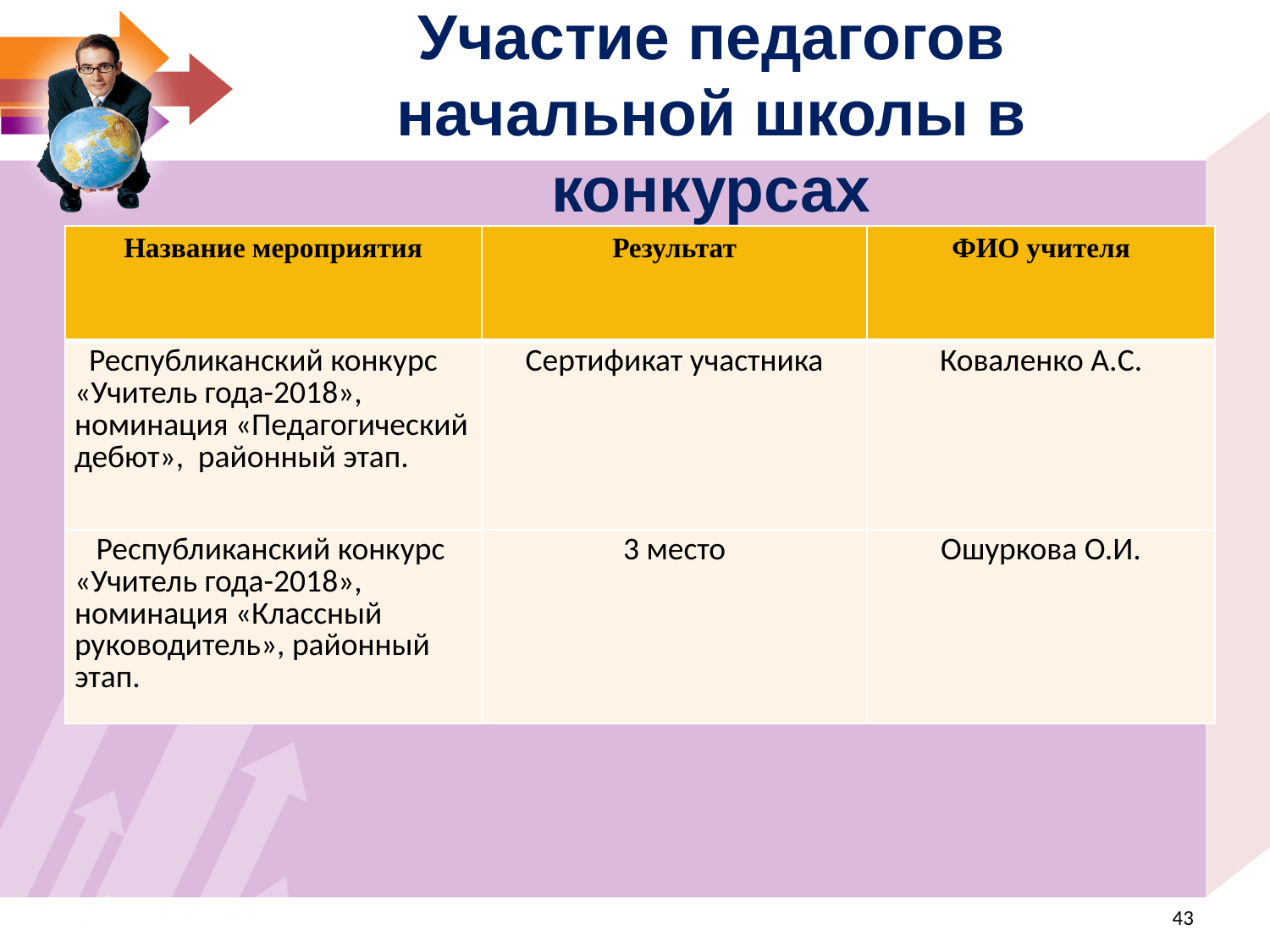

Участие педагогов начальной школы в конкурсах
| Название мероприятия | Результат | ФИО учителя |
| --- | --- | --- |
| Республиканский конкурс «Учитель года-2018», номинация «Педагогический дебют», районный этап. | Сертификат участника | Коваленко А.С. |
| Республиканский конкурс «Учитель года-2018», номинация «Классный руководитель», районный этап. | 3 место | Ошуркова О.И. |
43